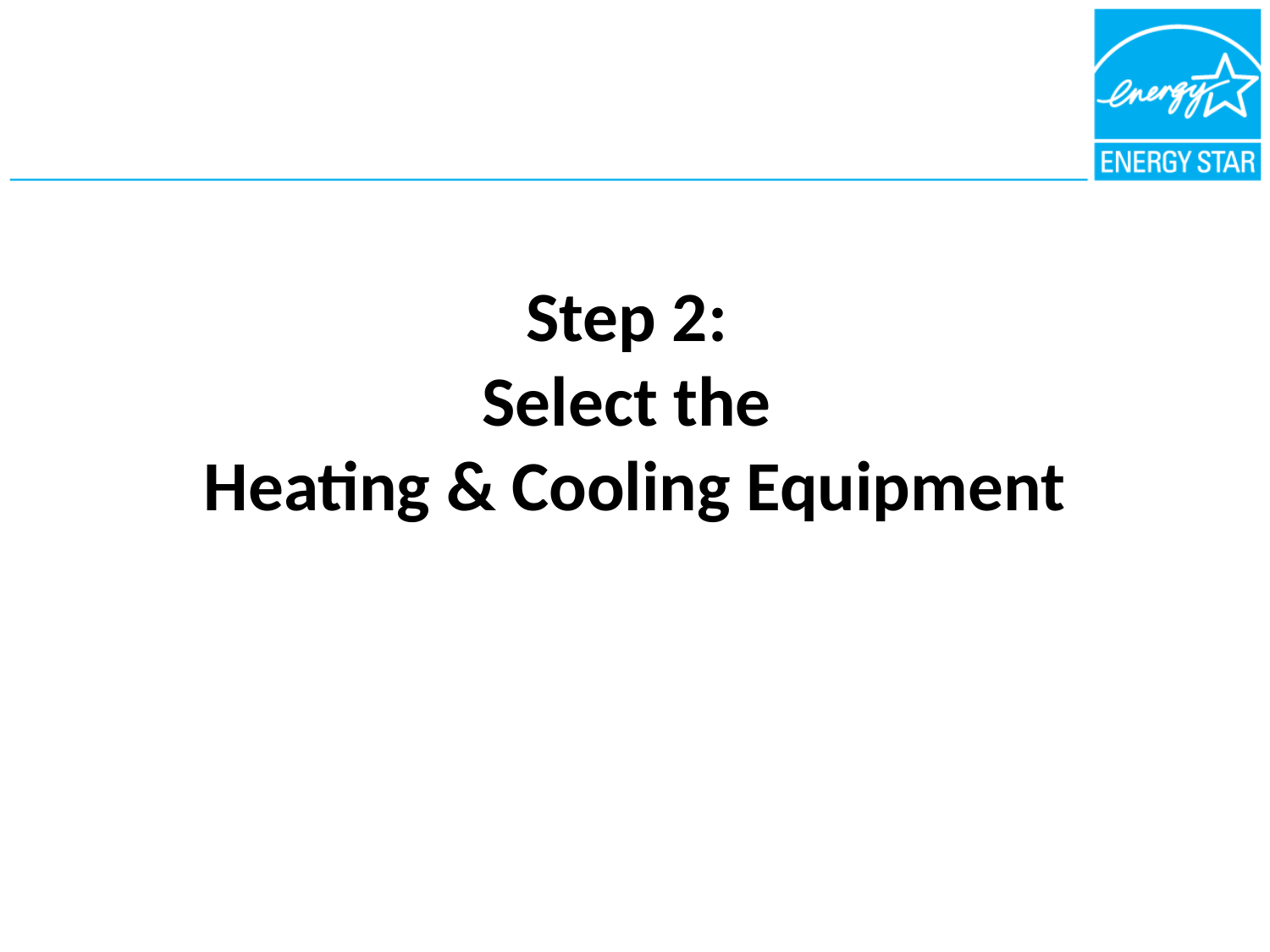

# Step 2: Select the Heating & Cooling Equipment